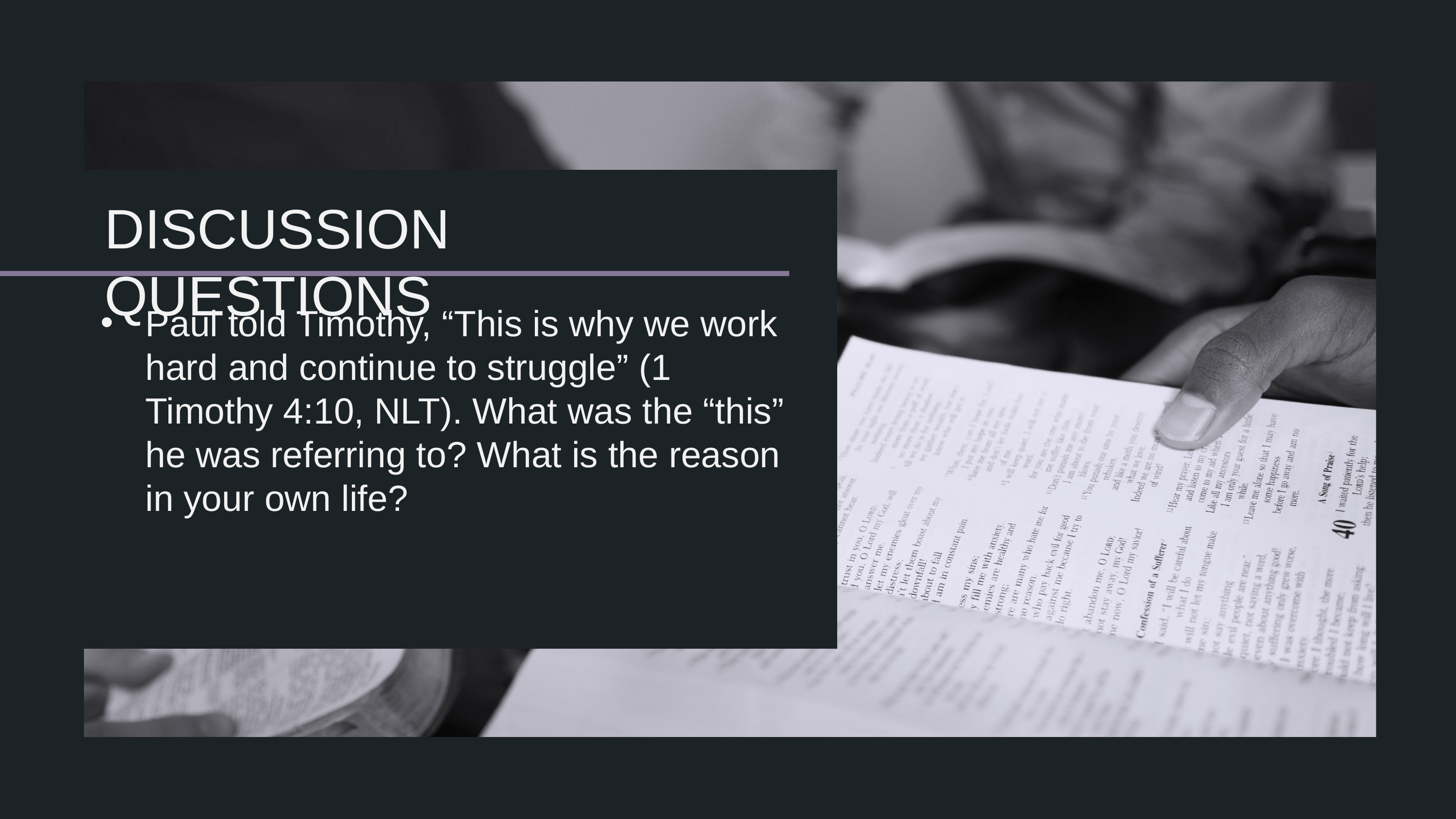

Paul told Timothy, “This is why we work hard and continue to struggle” (1 Timothy 4:10, NLT). What was the “this” he was referring to? What is the reason in your own life?